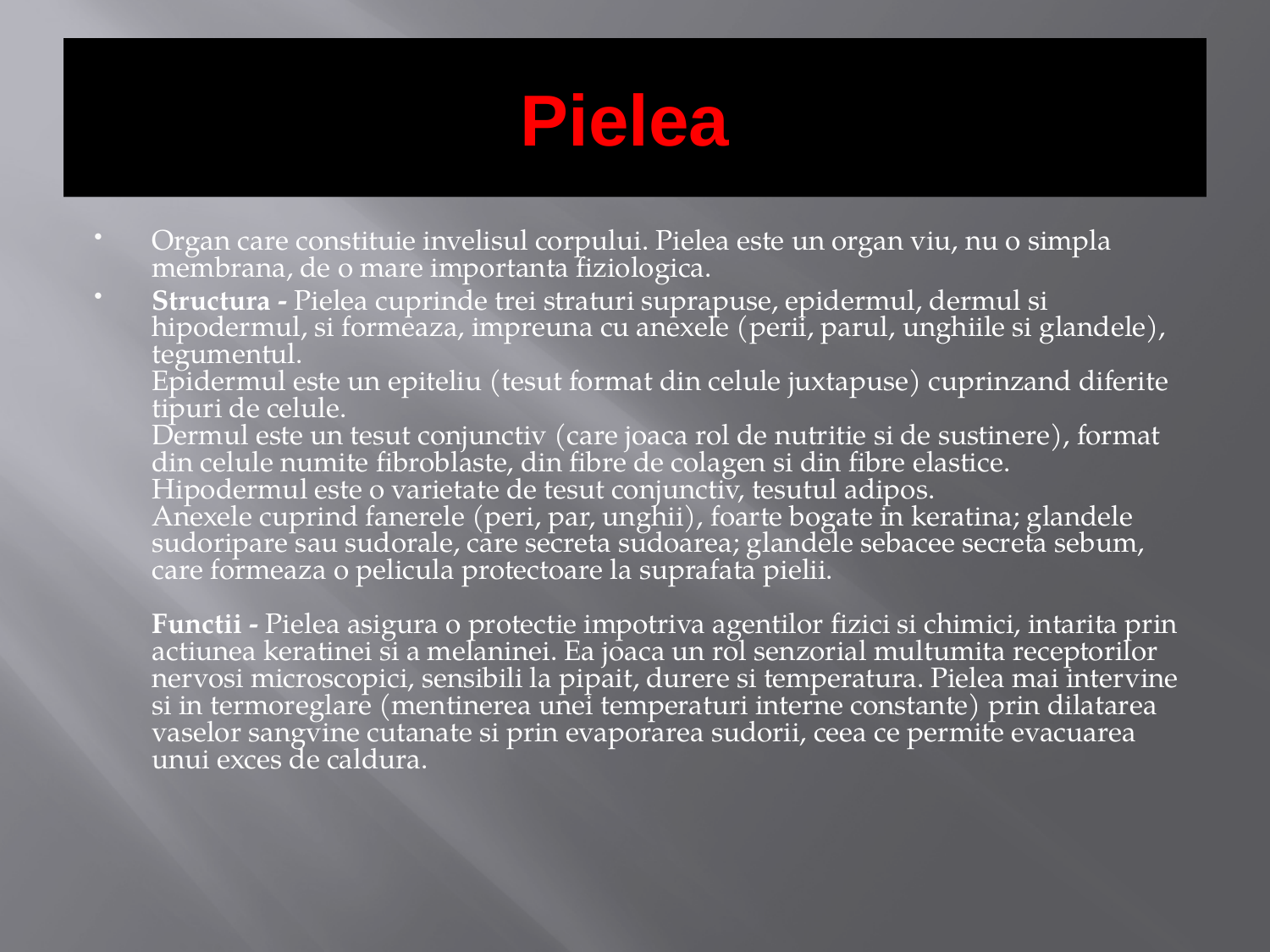

# Pielea
Organ care constituie invelisul corpului. Pielea este un organ viu, nu o simpla membrana, de o mare importanta fiziologica.
Structura - Pielea cuprinde trei straturi suprapuse, epidermul, dermul si hipodermul, si formeaza, impreuna cu anexele (perii, parul, unghiile si glandele), tegumentul.
Epidermul este un epiteliu (tesut format din celule juxtapuse) cuprinzand diferite tipuri de celule.
Dermul este un tesut conjunctiv (care joaca rol de nutritie si de sustinere), format din celule numite fibroblaste, din fibre de colagen si din fibre elastice.
Hipodermul este o varietate de tesut conjunctiv, tesutul adipos.
Anexele cuprind fanerele (peri, par, unghii), foarte bogate in keratina; glandele sudoripare sau sudorale, care secreta sudoarea; glandele sebacee secreta sebum, care formeaza o pelicula protectoare la suprafata pielii.
Functii - Pielea asigura o protectie impotriva agentilor fizici si chimici, intarita prin actiunea keratinei si a melaninei. Ea joaca un rol senzorial multumita receptorilor nervosi microscopici, sensibili la pipait, durere si temperatura. Pielea mai intervine si in termoreglare (mentinerea unei temperaturi interne constante) prin dilatarea vaselor sangvine cutanate si prin evaporarea sudorii, ceea ce permite evacuarea unui exces de caldura.